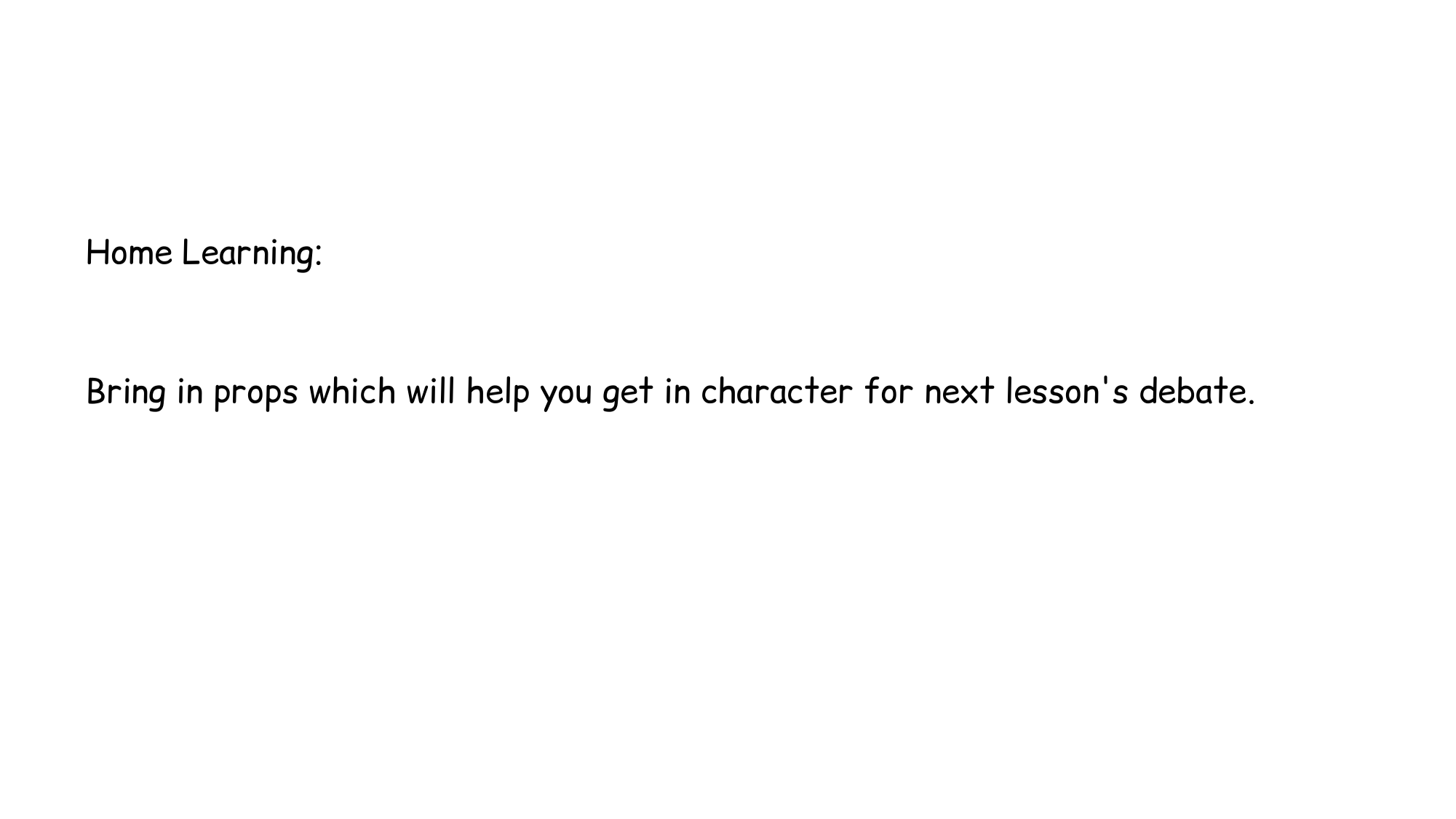

#
| Home Learning: Bring in props which will help you get in character for next lesson's debate. |
| --- |